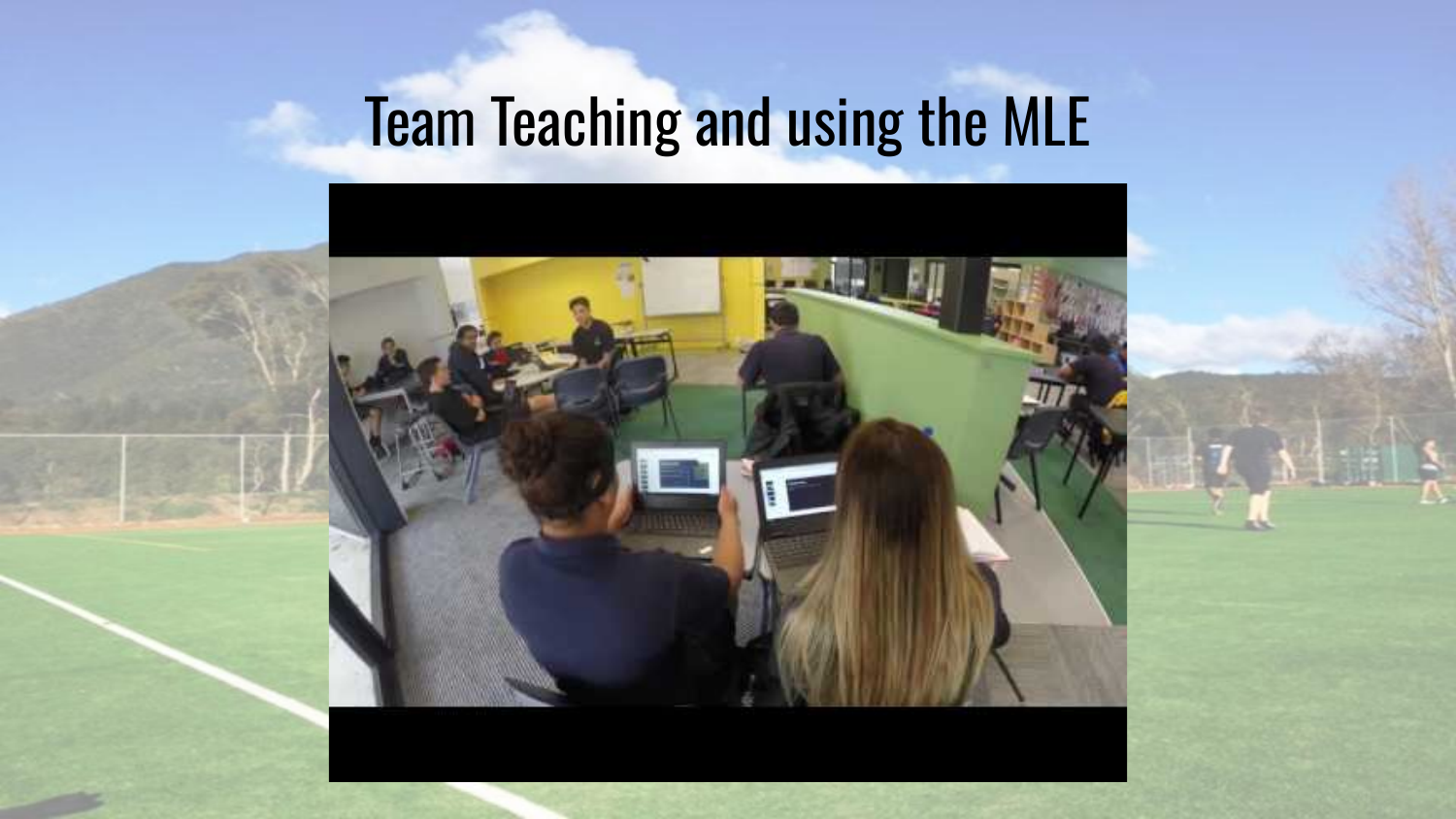

# Team Teaching and using the MLE